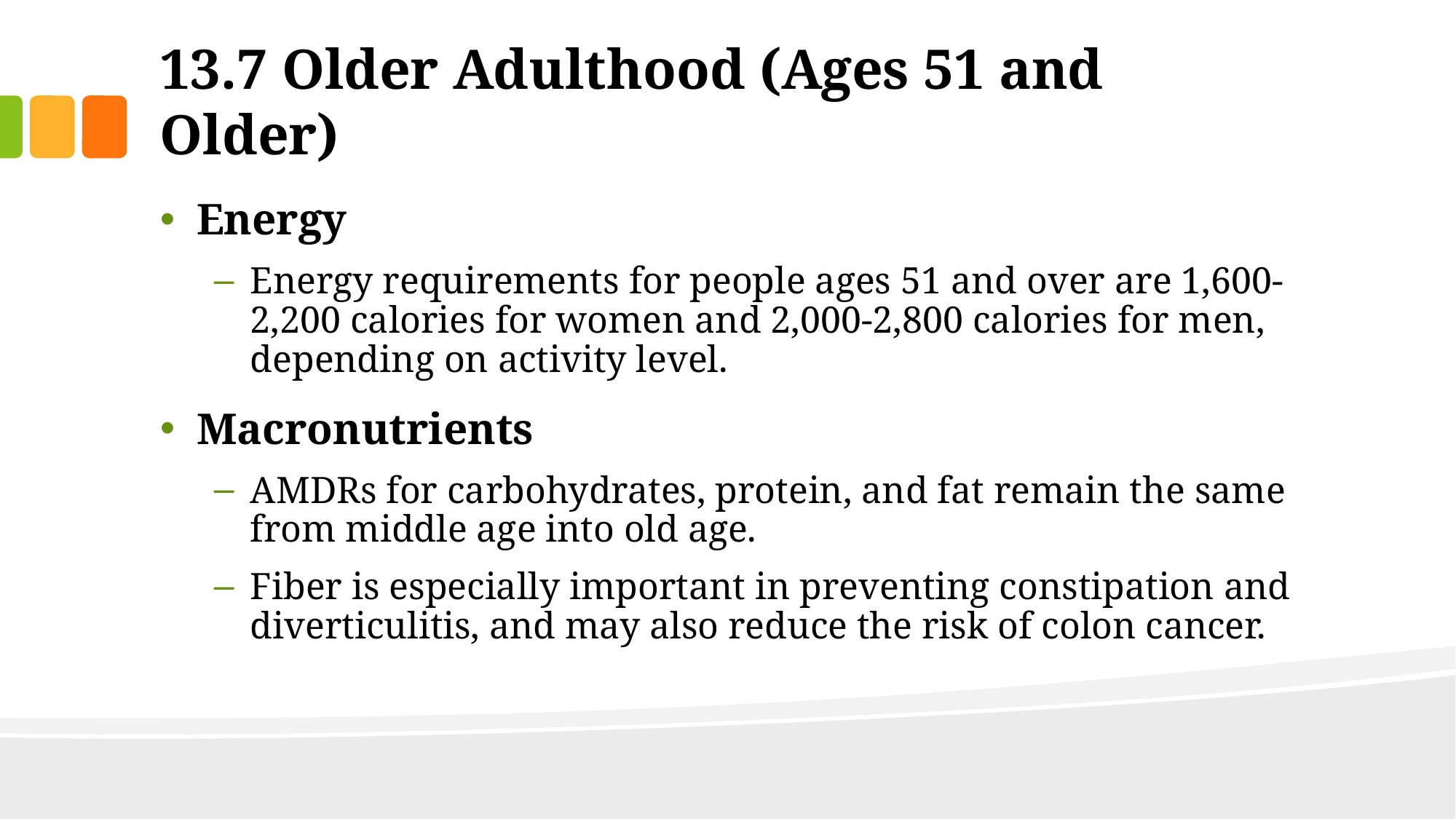

# 13.7 Older Adulthood (Ages 51 and Older)
Energy
Energy requirements for people ages 51 and over are 1,600-2,200 calories for women and 2,000-2,800 calories for men, depending on activity level.
Macronutrients
AMDRs for carbohydrates, protein, and fat remain the same from middle age into old age.
Fiber is especially important in preventing constipation and diverticulitis, and may also reduce the risk of colon cancer.